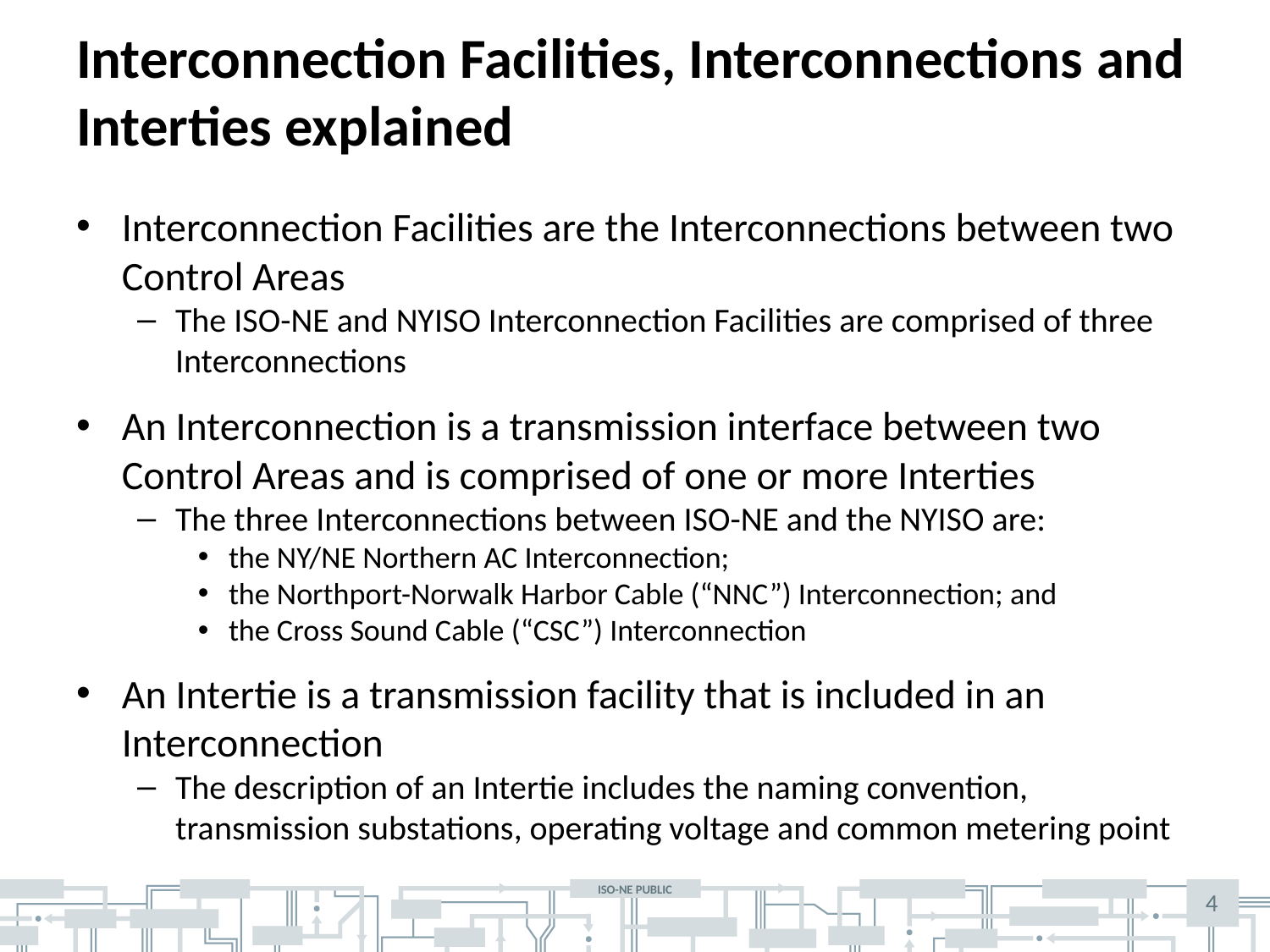

# Interconnection Facilities, Interconnections and Interties explained
Interconnection Facilities are the Interconnections between two Control Areas
The ISO-NE and NYISO Interconnection Facilities are comprised of three Interconnections
An Interconnection is a transmission interface between two Control Areas and is comprised of one or more Interties
The three Interconnections between ISO-NE and the NYISO are:
the NY/NE Northern AC Interconnection;
the Northport-Norwalk Harbor Cable (“NNC”) Interconnection; and
the Cross Sound Cable (“CSC”) Interconnection
An Intertie is a transmission facility that is included in an Interconnection
The description of an Intertie includes the naming convention, transmission substations, operating voltage and common metering point
4